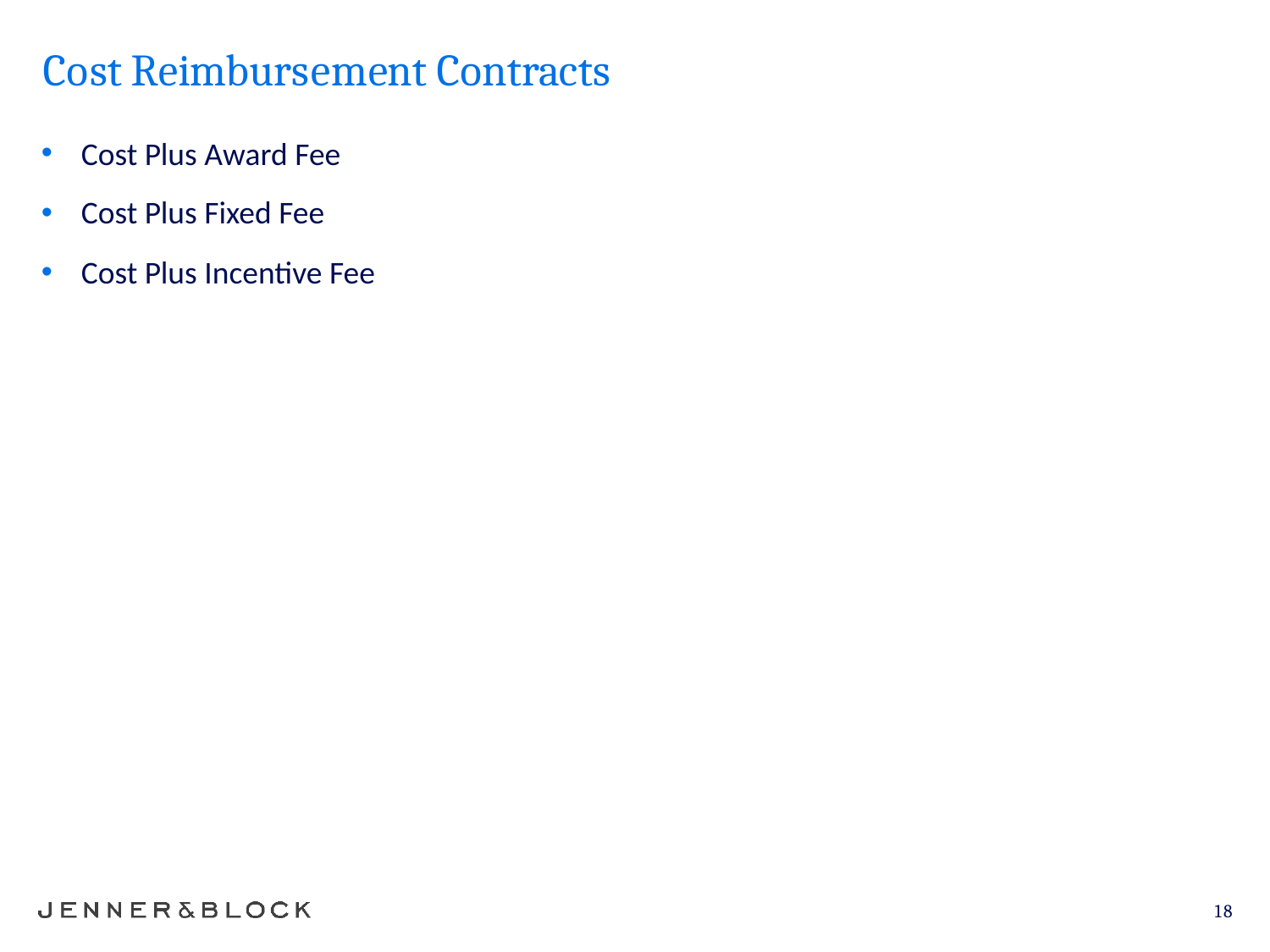

# Cost Reimbursement Contracts
Cost Plus Award Fee
Cost Plus Fixed Fee
Cost Plus Incentive Fee